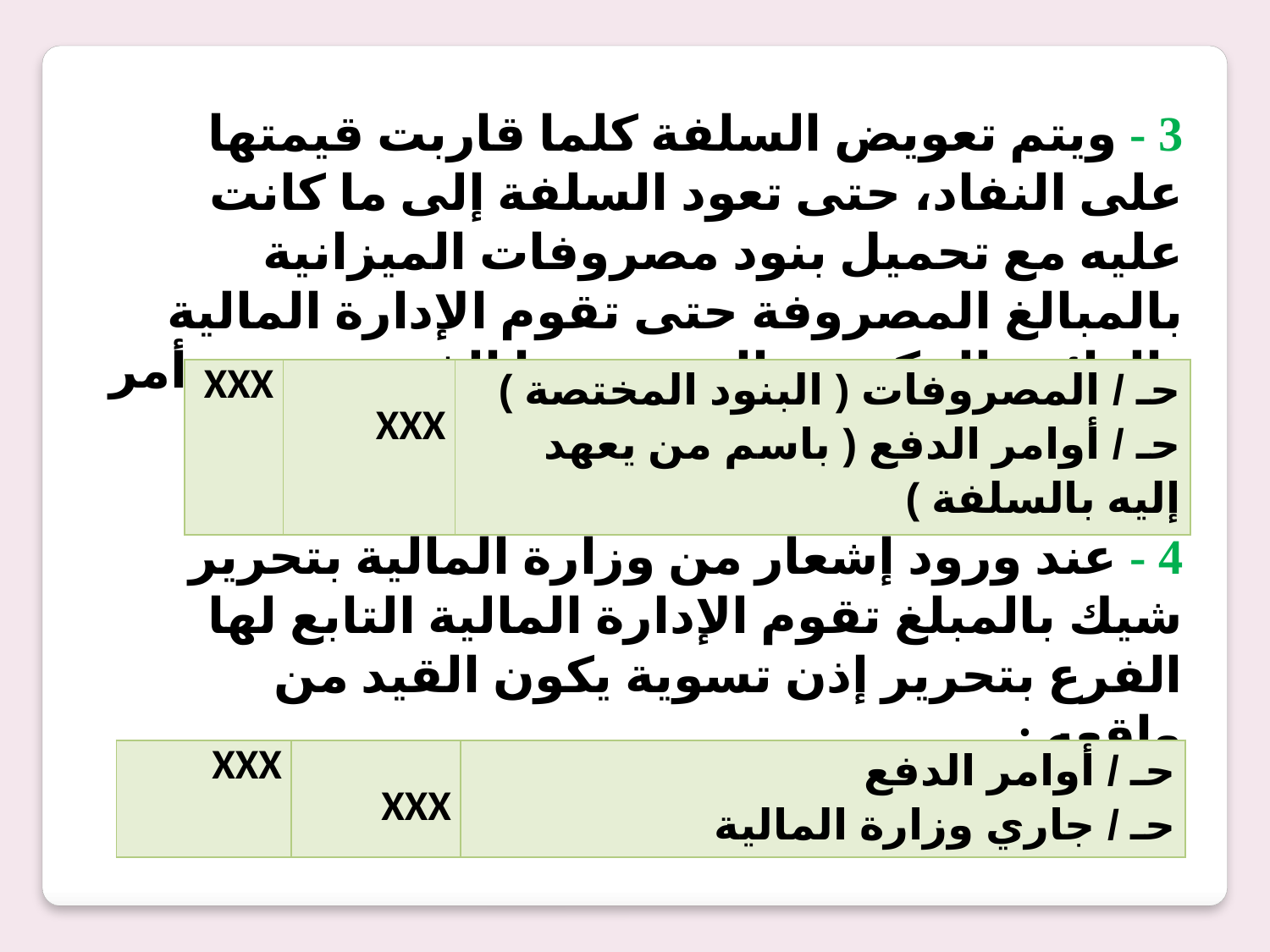

3 - ويتم تعويض السلفة كلما قاربت قيمتها على النفاد، حتى تعود السلفة إلى ما كانت عليه مع تحميل بنود مصروفات الميزانية بالمبالغ المصروفة حتى تقوم الإدارة المالية بالدائرة الحكومية التي يتبعها الفرع بتحرير أمر اعتماد صرف يكون القيد من واقعه :

| XXX | XXX | حـ / المصروفات ( البنود المختصة ) حـ / أوامر الدفع ( باسم من يعهد إليه بالسلفة ) |
| --- | --- | --- |
4 - عند ورود إشعار من وزارة المالية بتحرير شيك بالمبلغ تقوم الإدارة المالية التابع لها الفرع بتحرير إذن تسوية يكون القيد من واقعه :

| XXX | XXX | حـ / أوامر الدفع حـ / جاري وزارة المالية |
| --- | --- | --- |